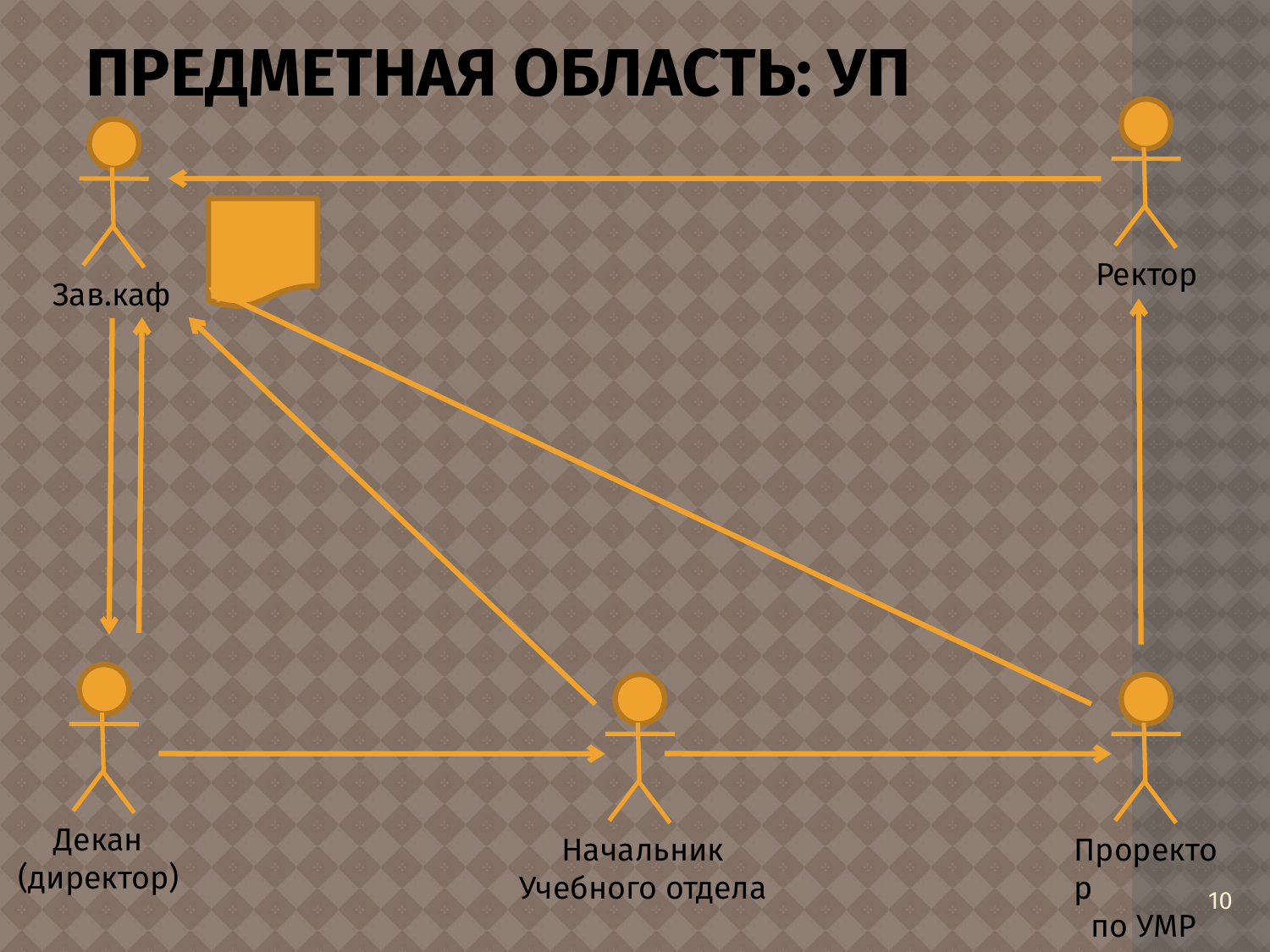

# Предметная область: УП

  Ректор

Зав.каф

Декан
(директор)

Начальник
Учебного отдела

Проректор
  по УМР
10